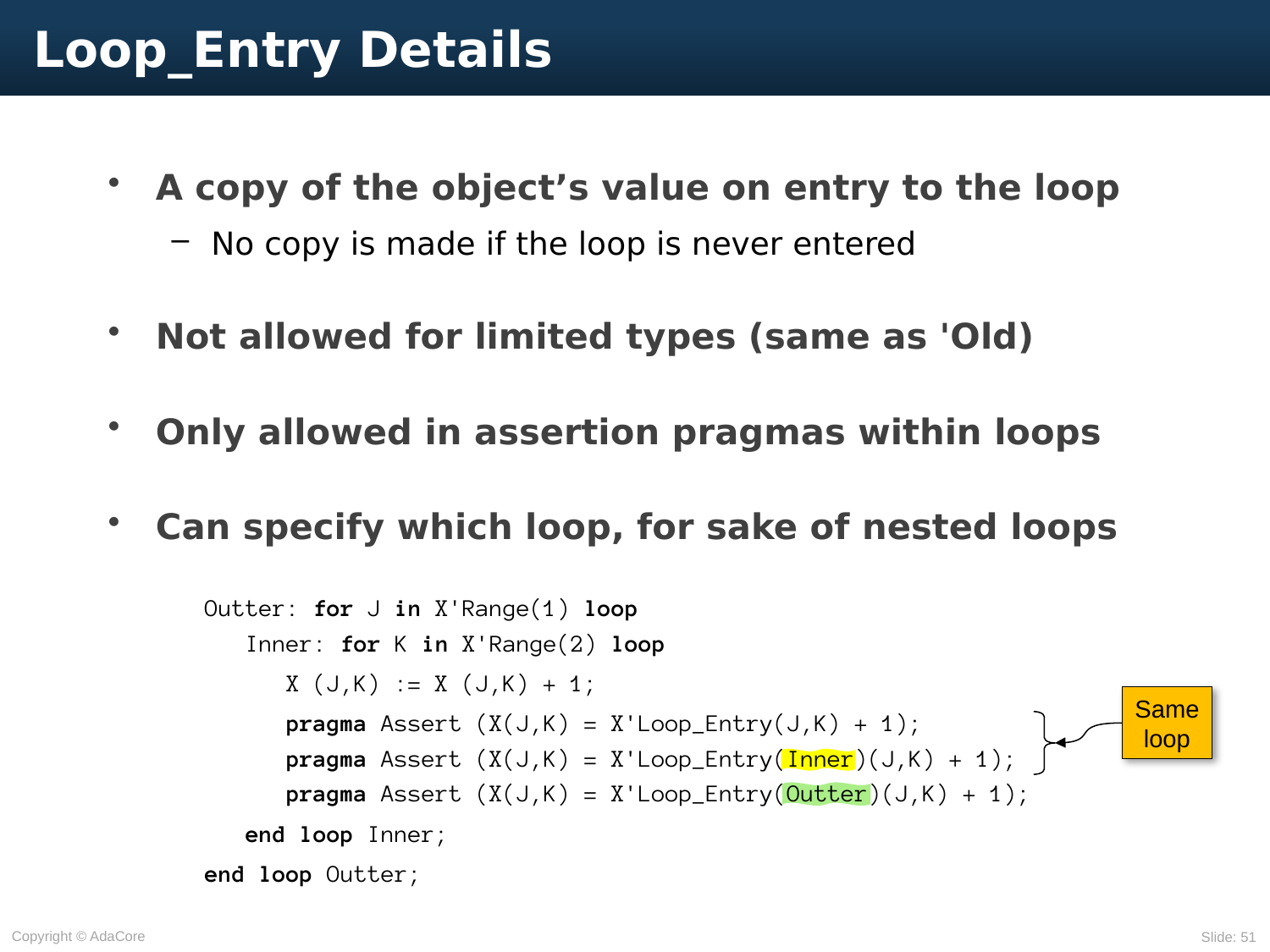

# Loop_Entry Details
A copy of the object’s value on entry to the loop
No copy is made if the loop is never entered
Not allowed for limited types (same as 'Old)
Only allowed in assertion pragmas within loops
Can specify which loop, for sake of nested loops
Outter: for J in X'Range(1) loop
   Inner: for K in X'Range(2) loop
      X (J,K) := X (J,K) + 1;
      pragma Assert (X(J,K) = X'Loop_Entry(J,K) + 1);
      pragma Assert (X(J,K) = X'Loop_Entry(Inner)(J,K) + 1);
      pragma Assert (X(J,K) = X'Loop_Entry(Outter)(J,K) + 1);
   end loop Inner;
end loop Outter;

Same
loop